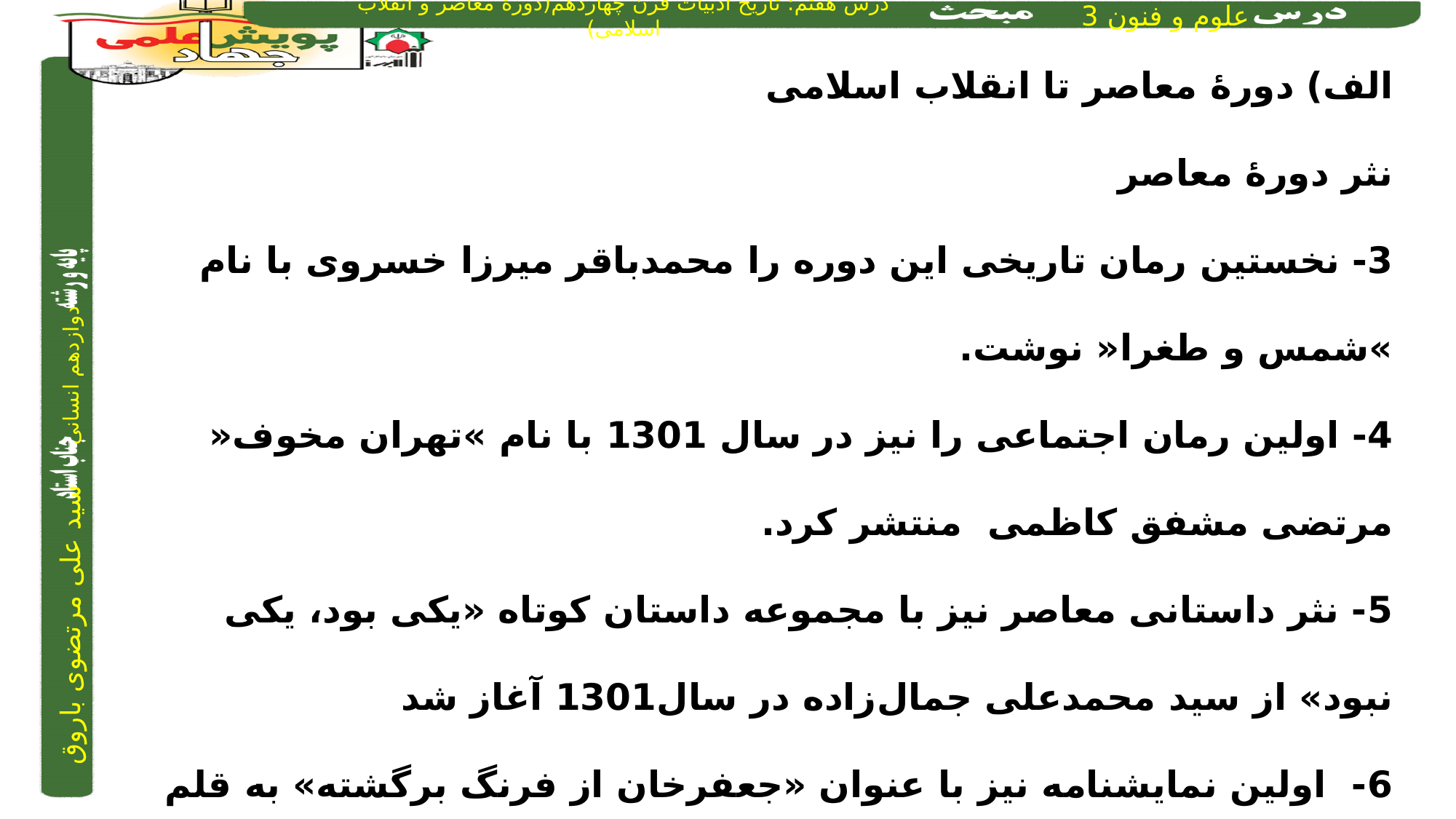

الف) دورۀ معاصر تا انقلاب اسلامی
نثر دورۀ معاصر
3- نخستین رمان تاریخی این دوره را محمدباقر میرزا خسروی با نام »شمس و طغرا« نوشت.
4- اولین رمان اجتماعی را نیز در سال 1301 با نام »تهران مخوف« مرتضی مشفق کاظمی  منتشر کرد.
5- نثر داستانی معاصر نیز با مجموعه داستان کوتاه «یکی بود، یکی نبود» از سید محمدعلی جمال‌زاده در سال1301 آغاز شد
6-  اولین نمایشنامه نیز با عنوان «جعفرخان از فرنگ برگشته» به قلم حسن مقدم در همین تاریخ نوشته شد.